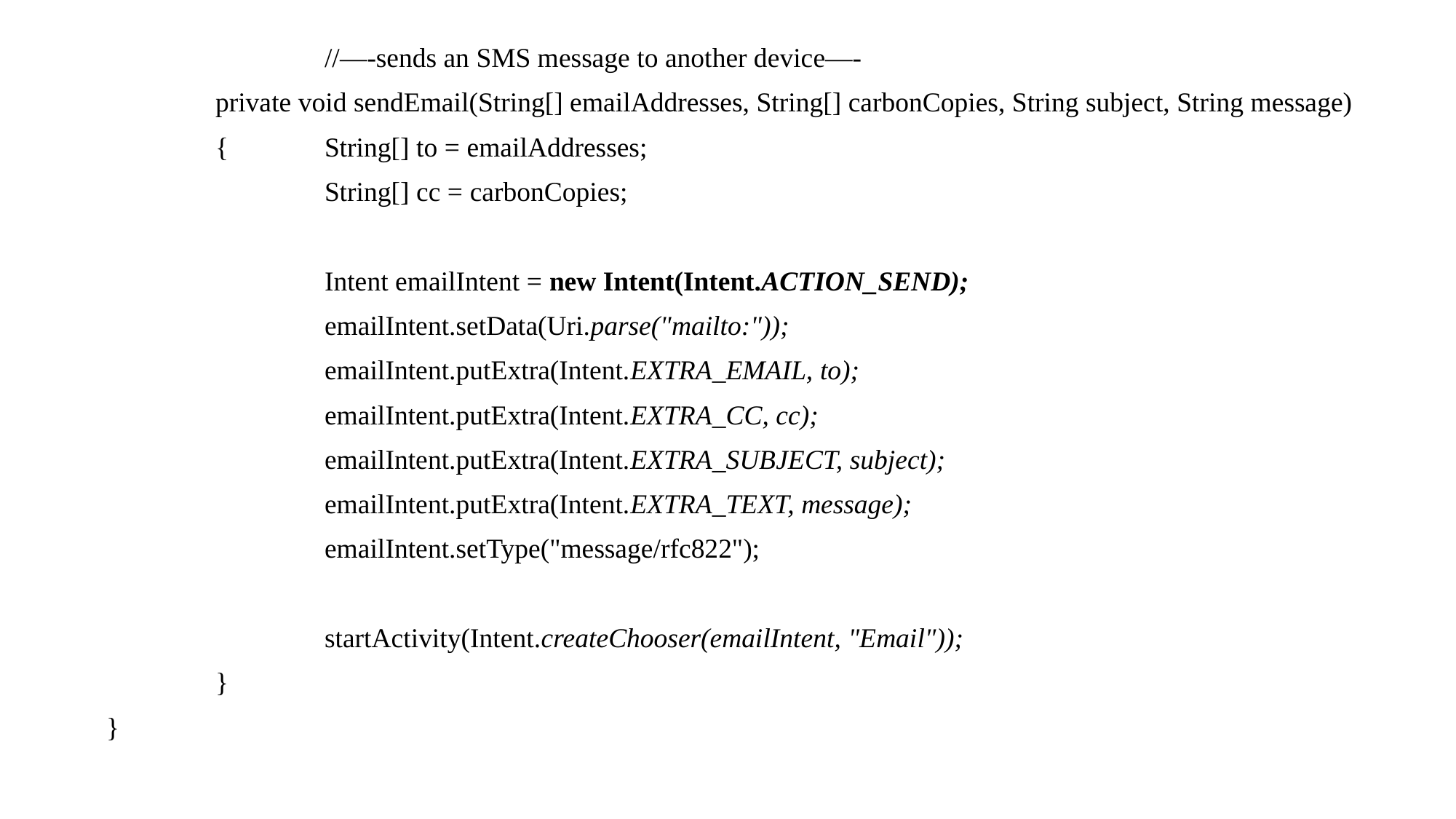

//—-sends an SMS message to another device—-
   	private void sendEmail(String[] emailAddresses, String[] carbonCopies, String subject, String message)
    	{	String[] to = emailAddresses;
       		String[] cc = carbonCopies;

		Intent emailIntent = new Intent(Intent.ACTION_SEND);
		emailIntent.setData(Uri.parse("mailto:"));
		emailIntent.putExtra(Intent.EXTRA_EMAIL, to);
        		emailIntent.putExtra(Intent.EXTRA_CC, cc);
       		emailIntent.putExtra(Intent.EXTRA_SUBJECT, subject);
        		emailIntent.putExtra(Intent.EXTRA_TEXT, message);
        		emailIntent.setType("message/rfc822");

        		startActivity(Intent.createChooser(emailIntent, "Email"));
    	}
}